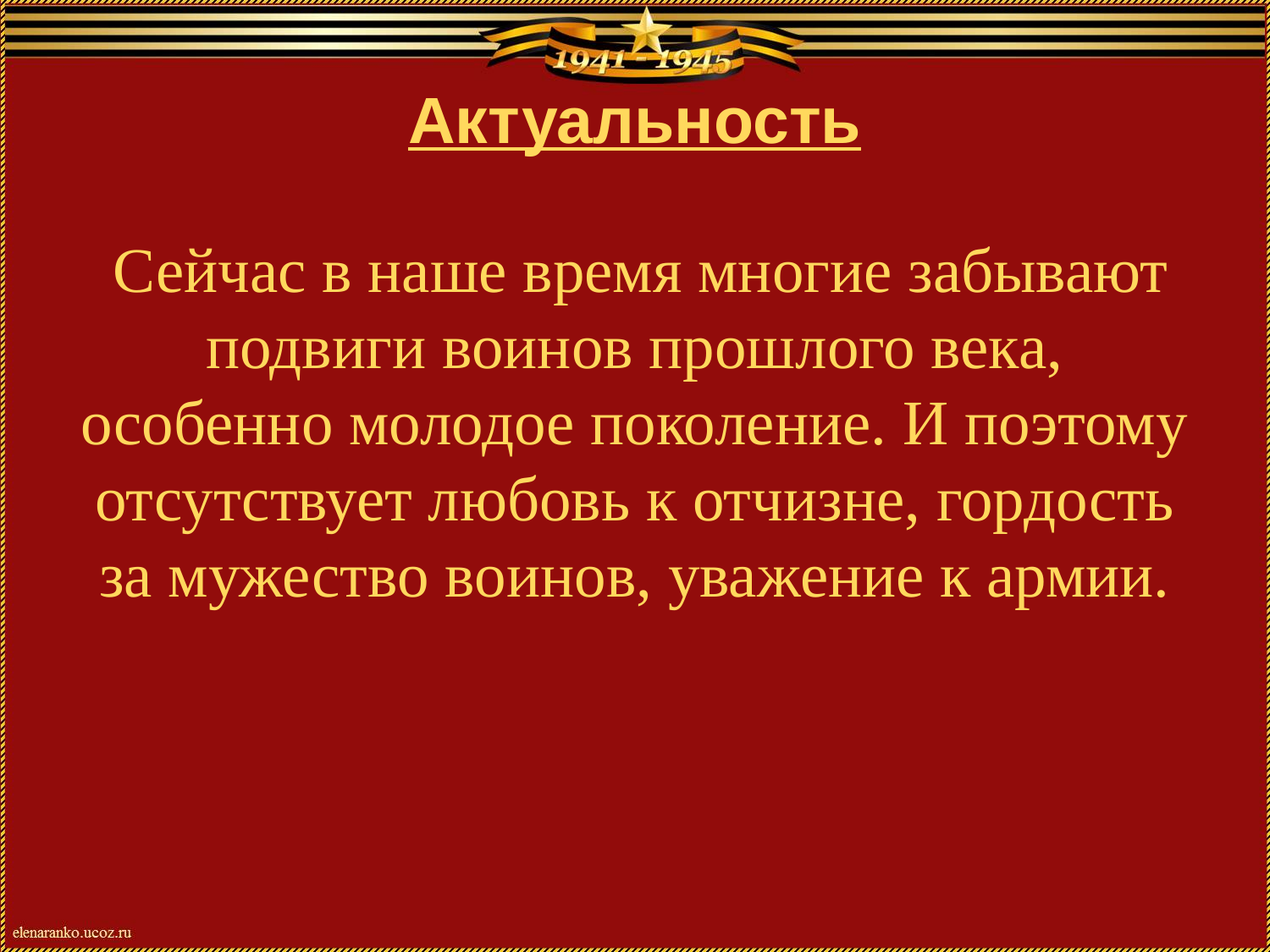

# Актуальность
 Сейчас в наше время многие забывают подвиги воинов прошлого века, особенно молодое поколение. И поэтому отсутствует любовь к отчизне, гордость за мужество воинов, уважение к армии.